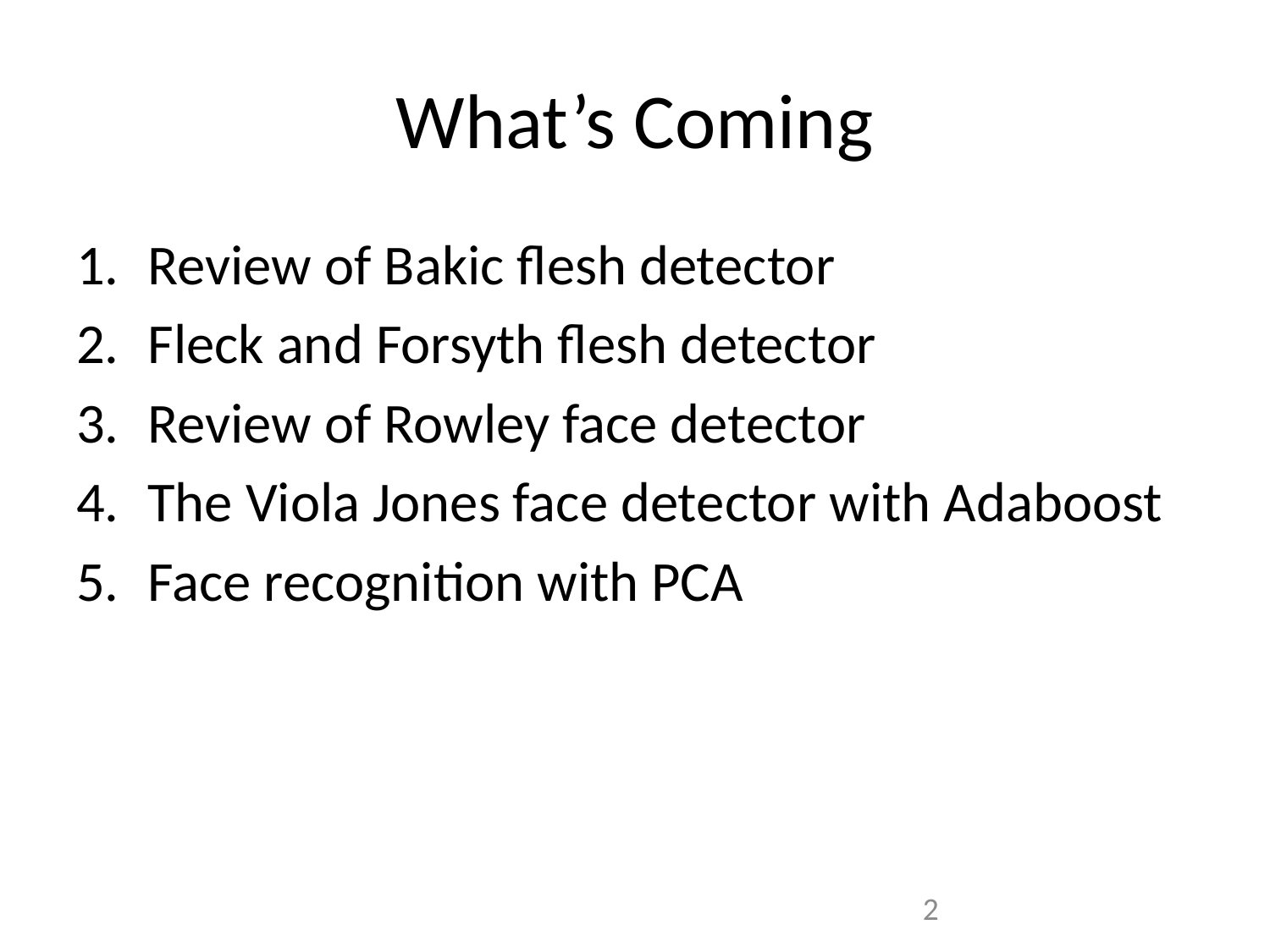

# What’s Coming
Review of Bakic flesh detector
Fleck and Forsyth flesh detector
Review of Rowley face detector
The Viola Jones face detector with Adaboost
Face recognition with PCA

2